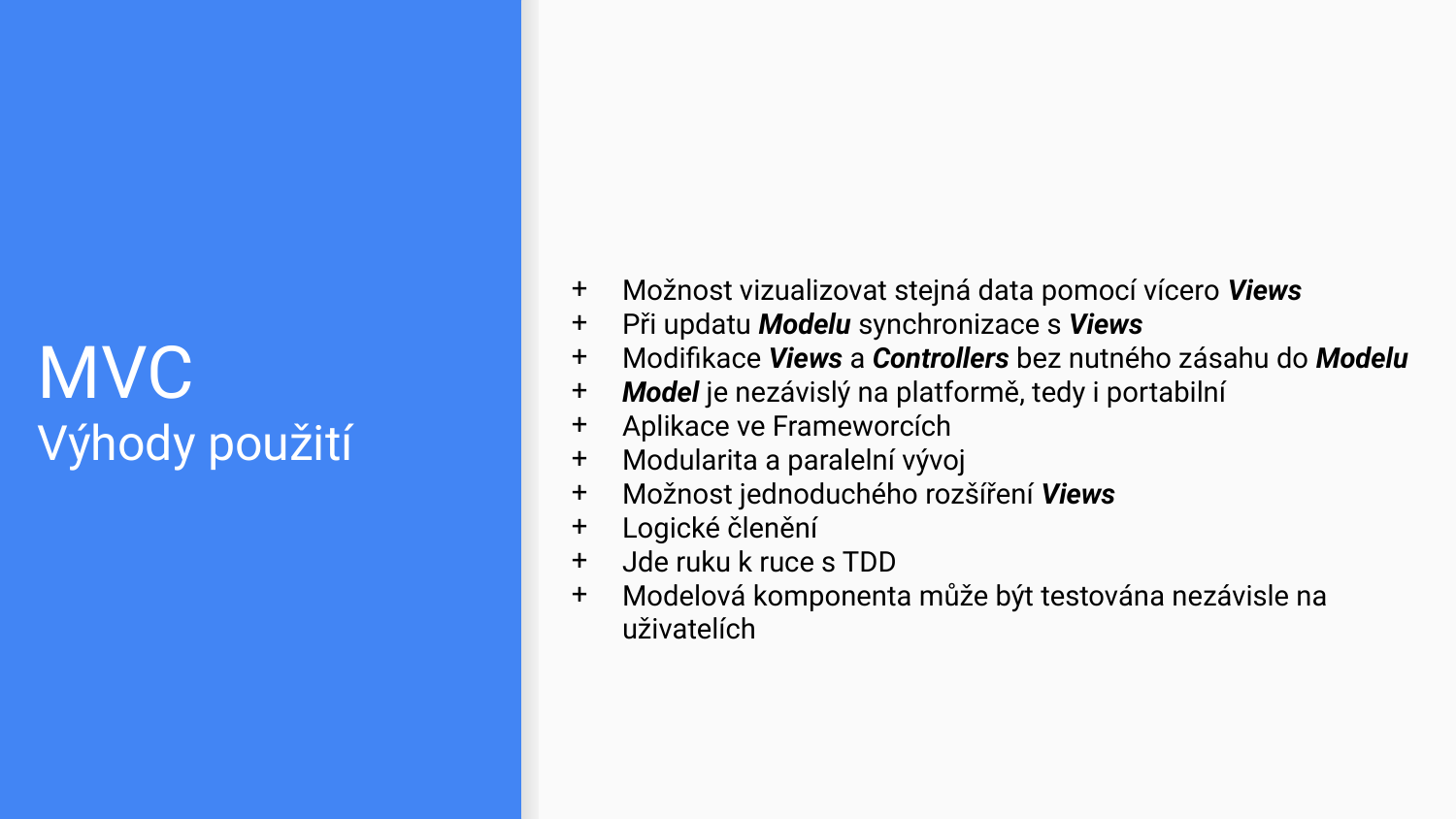

Možnost vizualizovat stejná data pomocí vícero Views
Při updatu Modelu synchronizace s Views
Modifikace Views a Controllers bez nutného zásahu do Modelu
Model je nezávislý na platformě, tedy i portabilní
Aplikace ve Frameworcích
Modularita a paralelní vývoj
Možnost jednoduchého rozšíření Views
Logické členění
Jde ruku k ruce s TDD
Modelová komponenta může být testována nezávisle na uživatelích
# MVC
Výhody použití